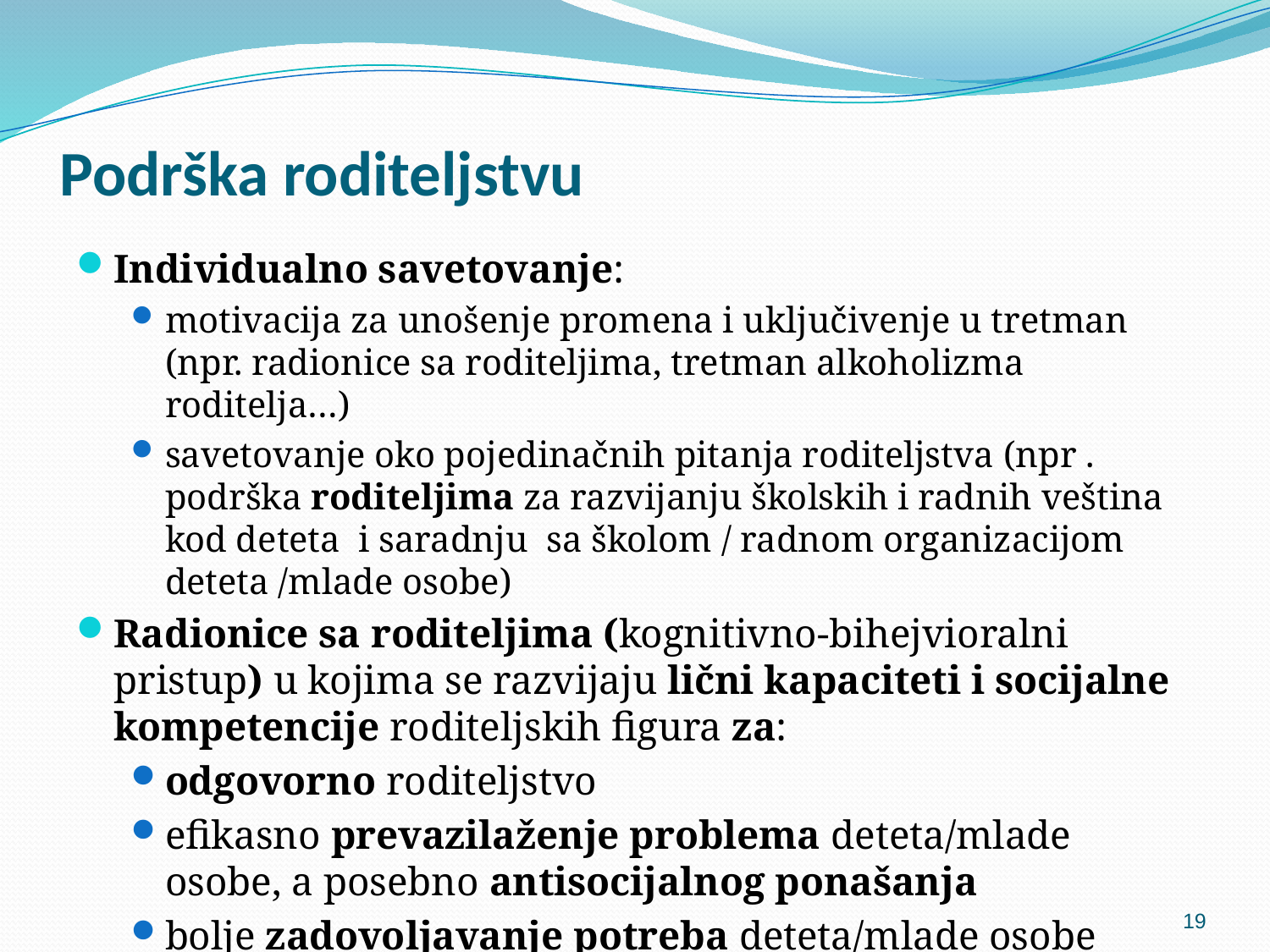

# Podrška roditeljstvu
Individualno savetovanje:
motivacija za unošenje promena i uključivenje u tretman (npr. radionice sa roditeljima, tretman alkoholizma roditelja…)
savetovanje oko pojedinačnih pitanja roditeljstva (npr . podrška roditeljima za razvijanju školskih i radnih veština kod deteta  i saradnju  sa školom / radnom organizacijom deteta /mlade osobe)
Radionice sa roditeljima (kognitivno-bihejvioralni pristup) u kojima se razvijaju lični kapaciteti i socijalne kompetencije roditeljskih figura za:
odgovorno roditeljstvo
efikasno prevazilaženje problema deteta/mlade osobe, a posebno antisocijalnog ponašanja
bolje zadovoljavanje potreba deteta/mlade osobe

19